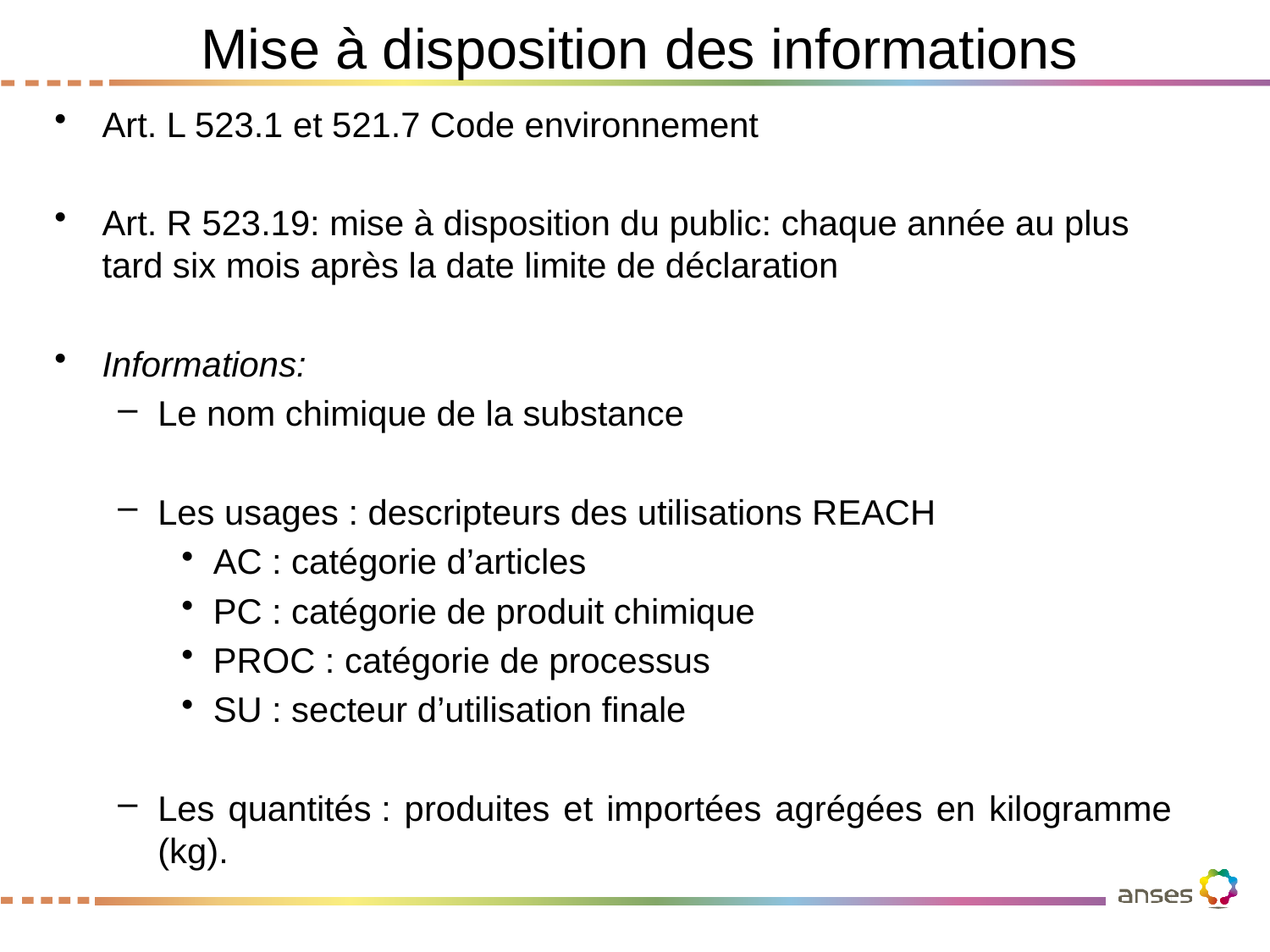

# Mise à disposition des informations

Art. L 523.1 et 521.7 Code environnement

Art. R 523.19: mise à disposition du public: chaque année au plus tard six mois après la date limite de déclaration

Informations:
Le nom chimique de la substance

Les usages : descripteurs des utilisations REACH
AC : catégorie d’articles
PC : catégorie de produit chimique
PROC : catégorie de processus
SU : secteur d’utilisation finale

Les quantités : produites et importées agrégées en kilogramme (kg).